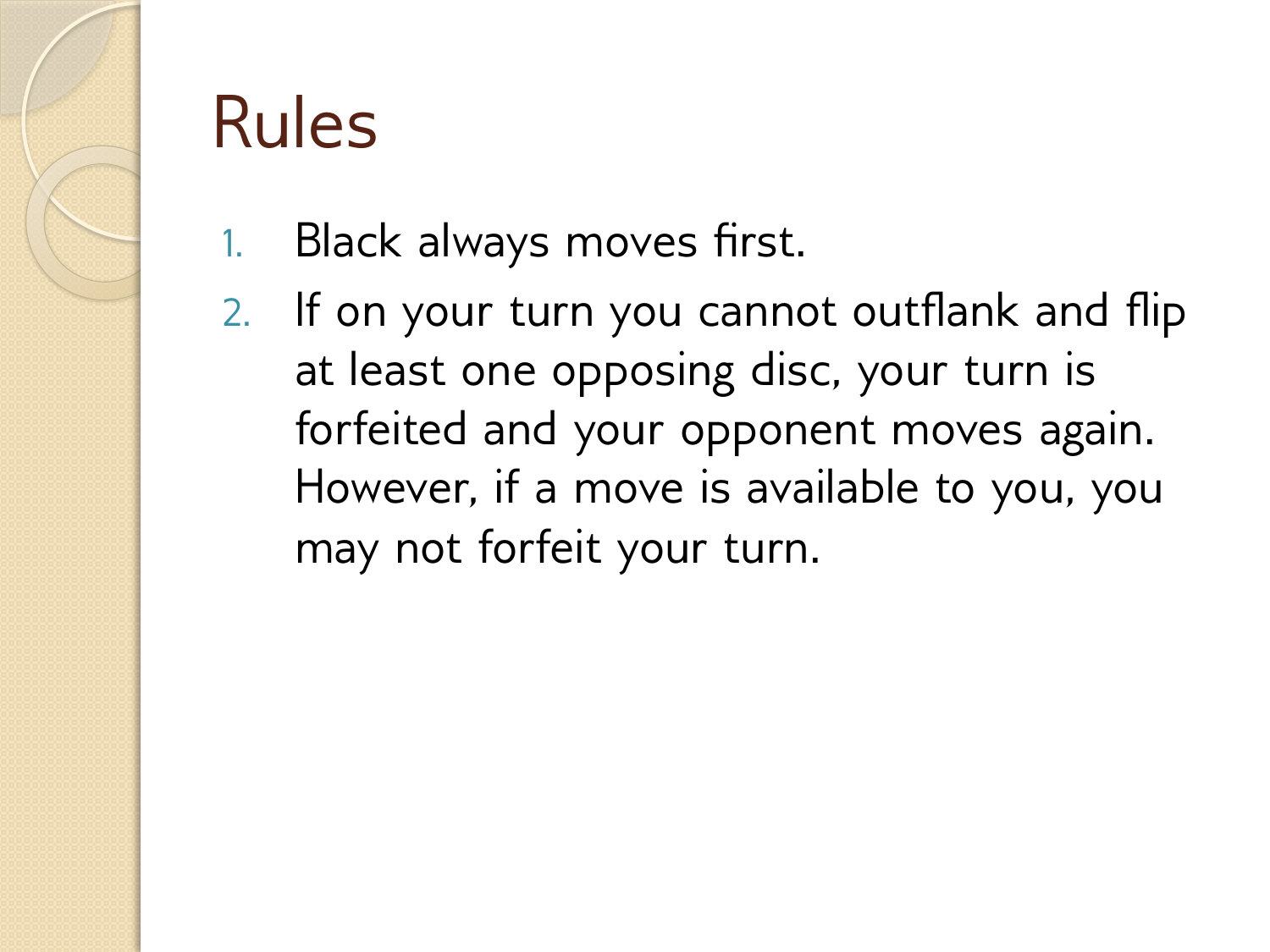

# Rules
Black always moves first.
If on your turn you cannot outflank and flip at least one opposing disc, your turn is forfeited and your opponent moves again. However, if a move is available to you, you may not forfeit your turn.